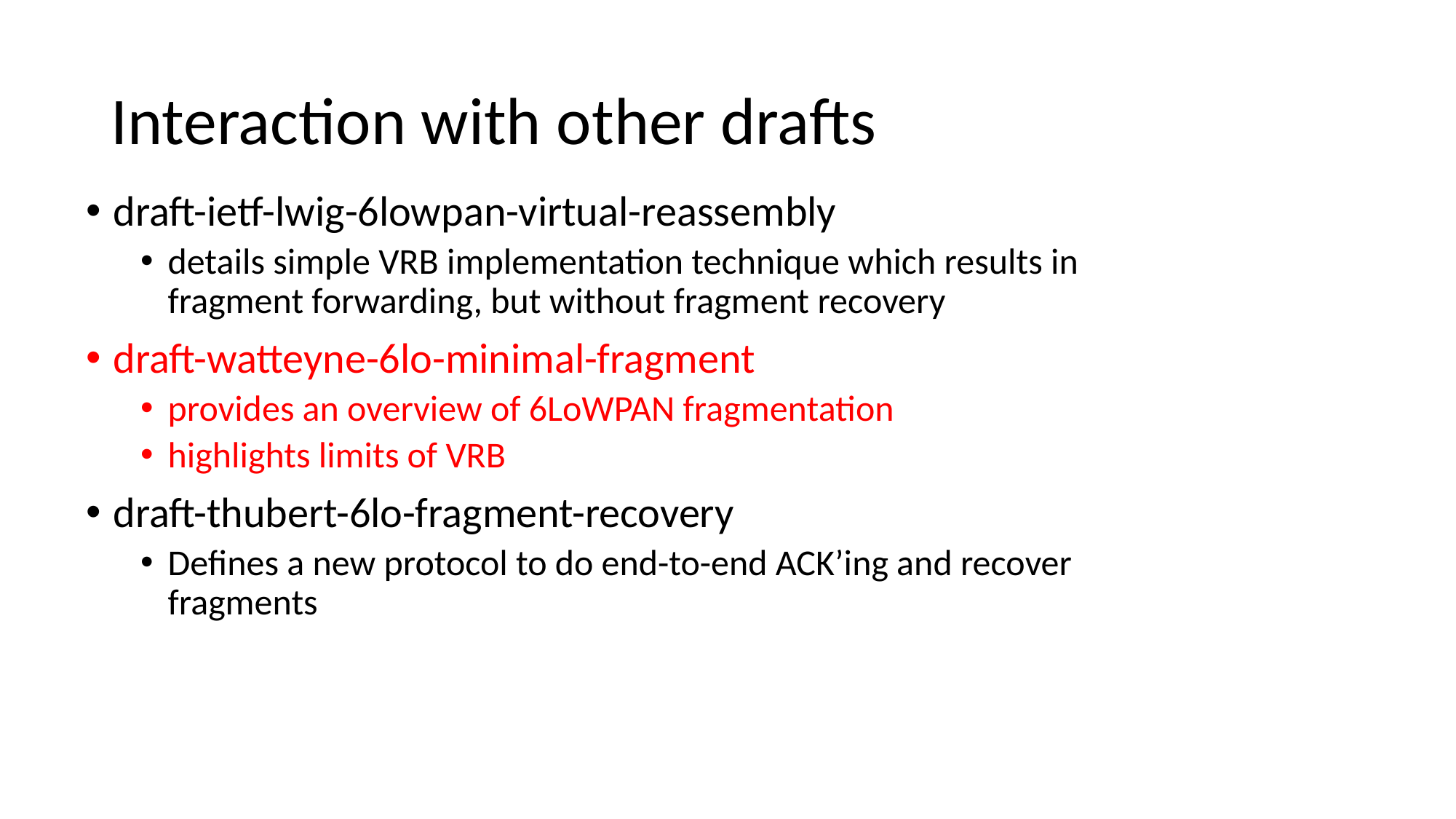

# Interaction with other drafts
draft-ietf-lwig-6lowpan-virtual-reassembly
details simple VRB implementation technique which results in fragment forwarding, but without fragment recovery
draft-watteyne-6lo-minimal-fragment
provides an overview of 6LoWPAN fragmentation
highlights limits of VRB
draft-thubert-6lo-fragment-recovery
Defines a new protocol to do end-to-end ACK’ing and recover fragments